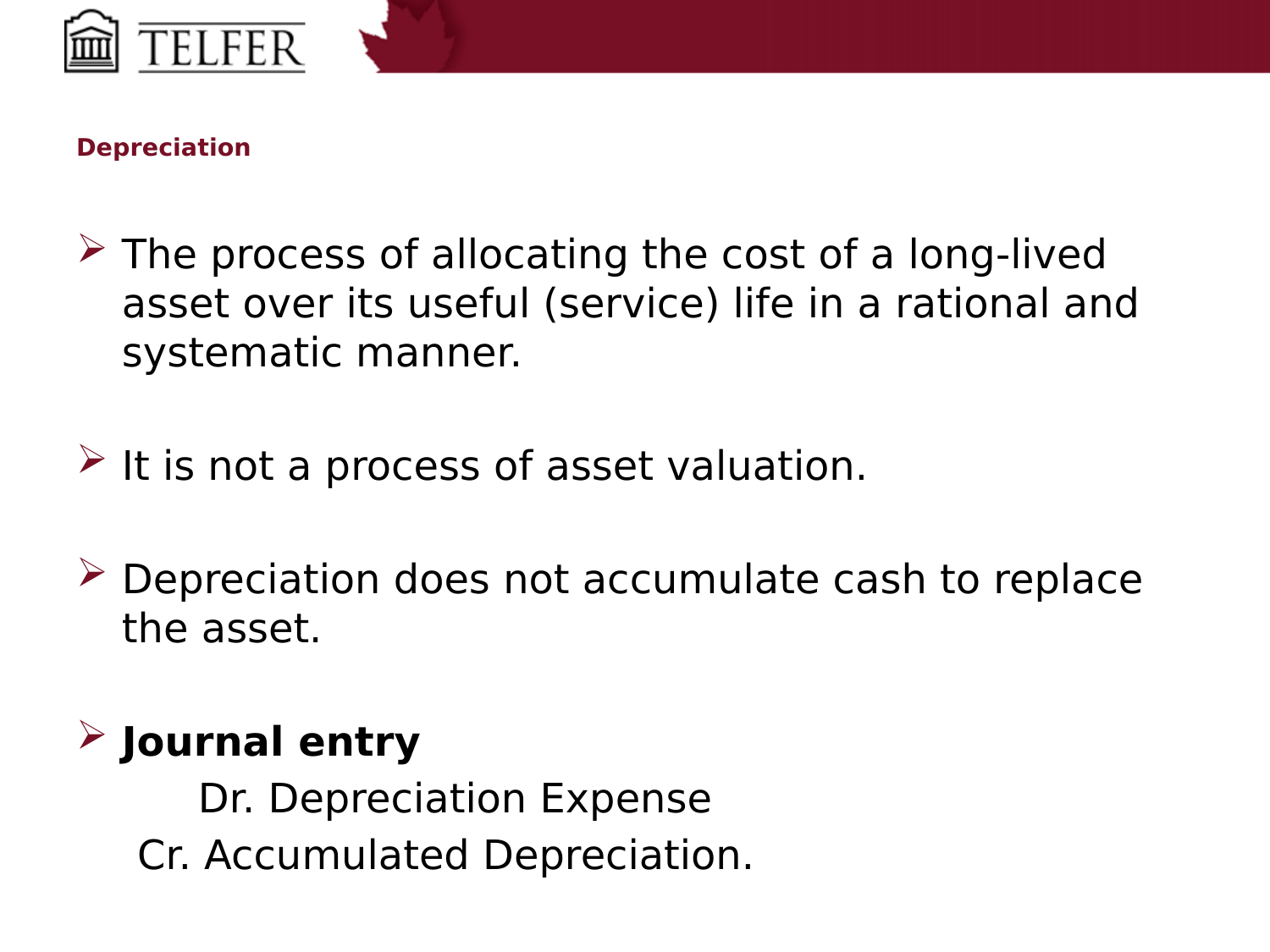

# Depreciation
The process of allocating the cost of a long-lived asset over its useful (service) life in a rational and systematic manner.

It is not a process of asset valuation.

Depreciation does not accumulate cash to replace the asset.

Journal entry
	Dr. Depreciation Expense
		Cr. Accumulated Depreciation.